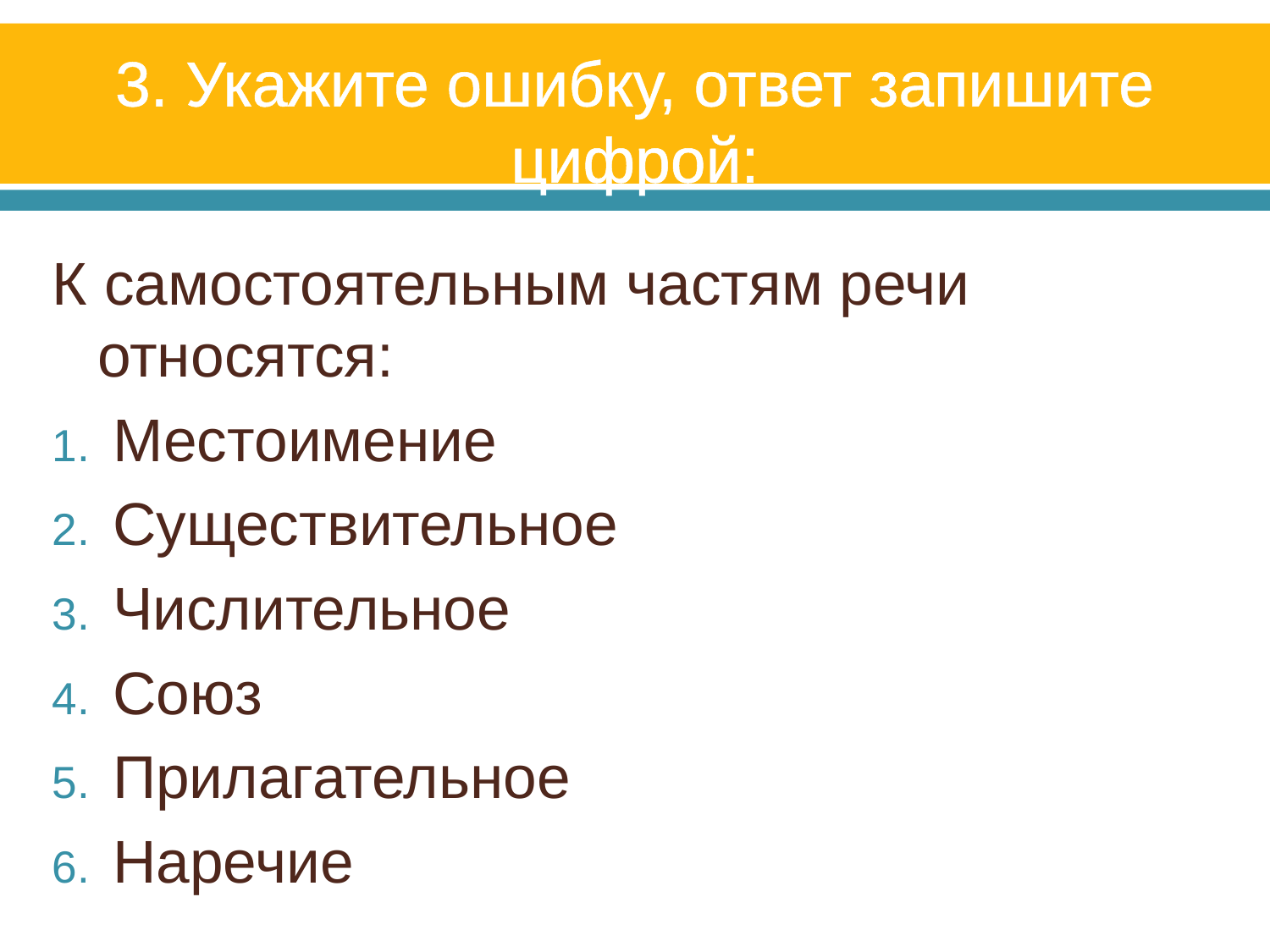

# 3. Укажите ошибку, ответ запишите цифрой:
К самостоятельным частям речи относятся:
Местоимение
Существительное
Числительное
Союз
Прилагательное
Наречие